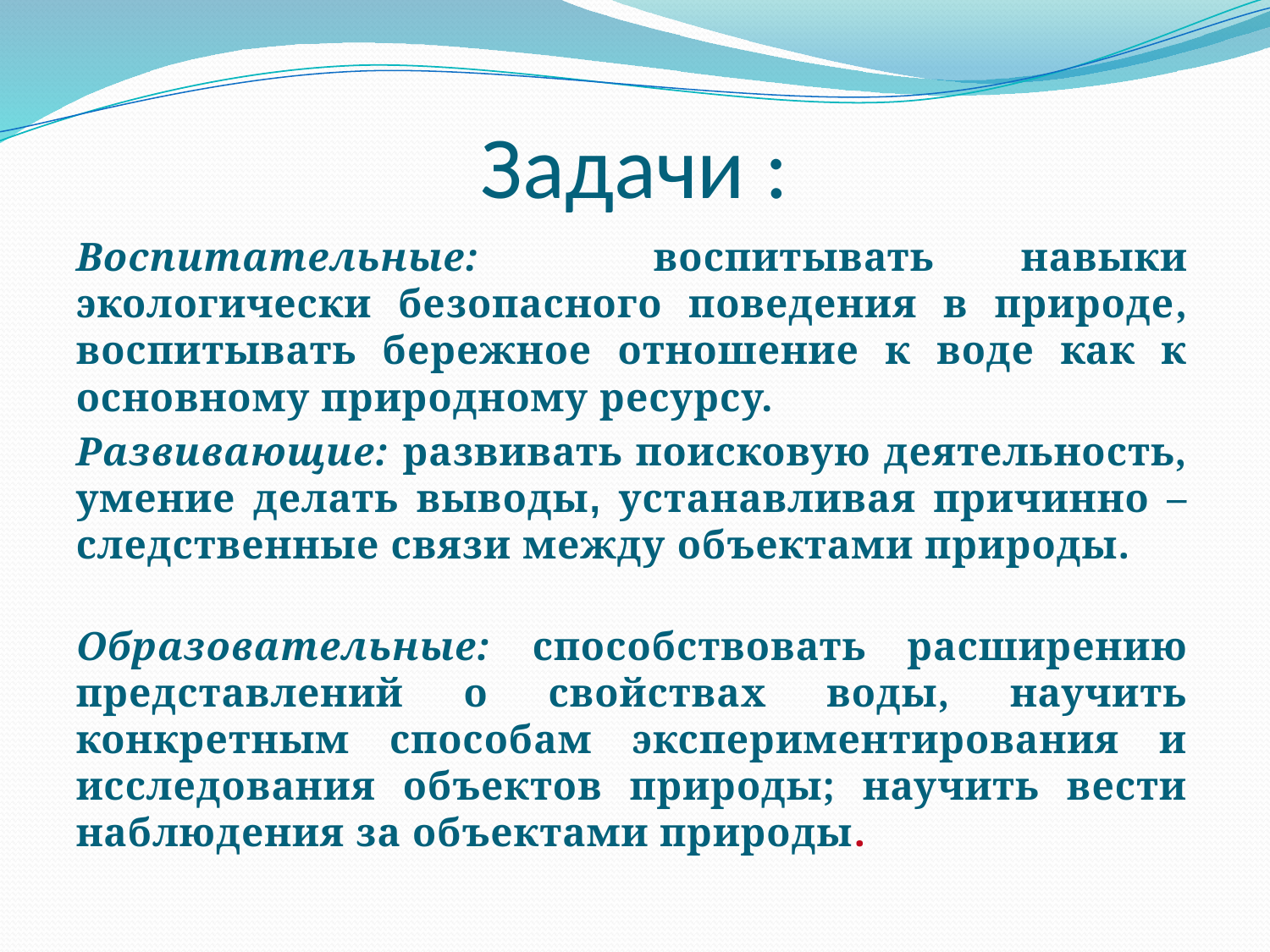

# Задачи :
Воспитательные:  воспитывать навыки экологически безопасного поведения в природе, воспитывать бережное отношение к воде как к основному природному ресурсу.
Развивающие: развивать поисковую деятельность, умение делать выводы, устанавливая причинно – следственные связи между объектами природы.
Образовательные: способствовать расширению представлений о свойствах воды, научить конкретным способам экспериментирования и исследования объектов природы; научить вести наблюдения за объектами природы.